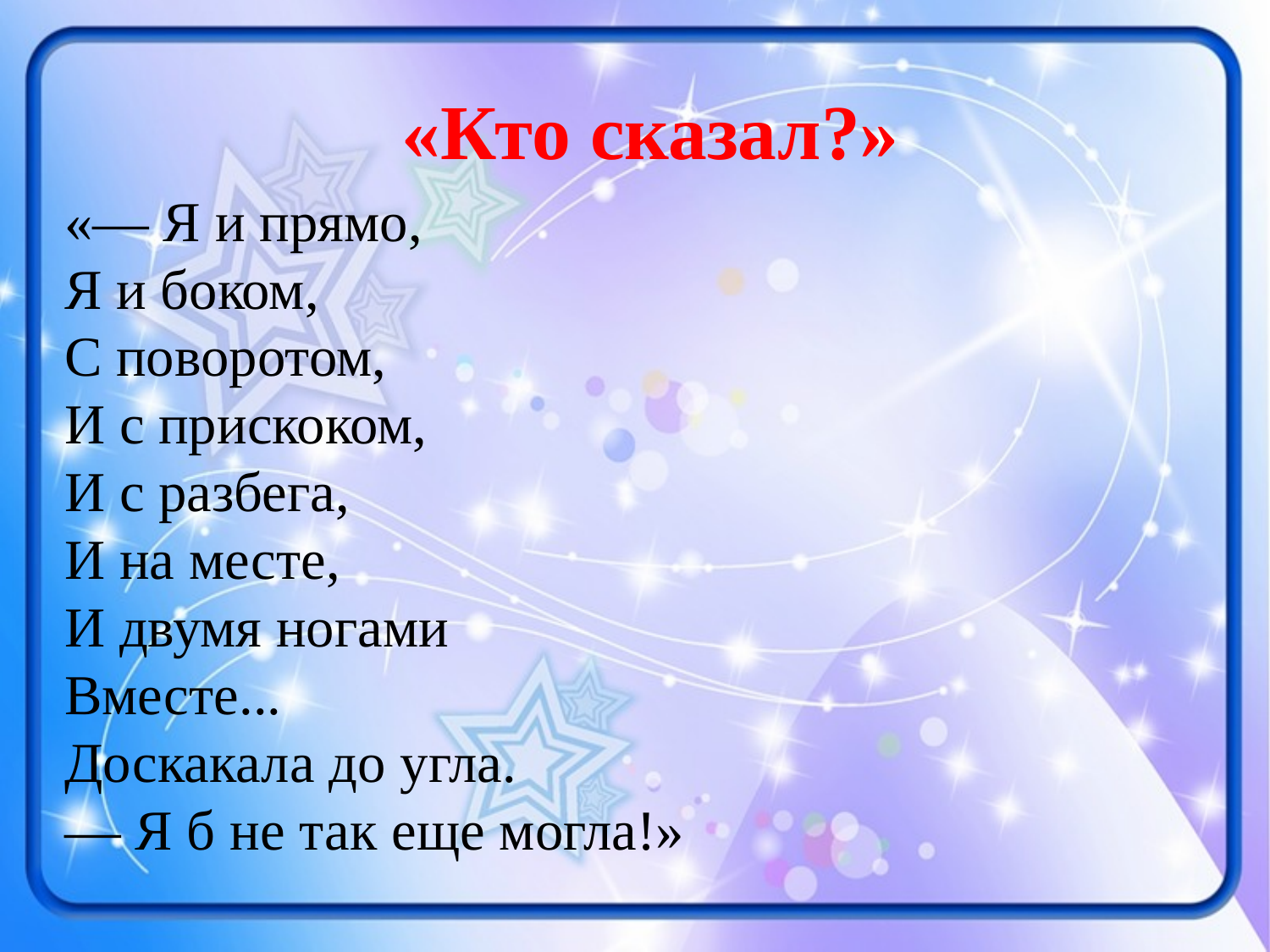

# «Кто сказал?»
«— Я и прямо,
Я и боком,
С поворотом,
И с прискоком,
И с разбега,
И на месте,
И двумя ногами
Вместе...
Доскакала до угла.
— Я б не так еще могла!»